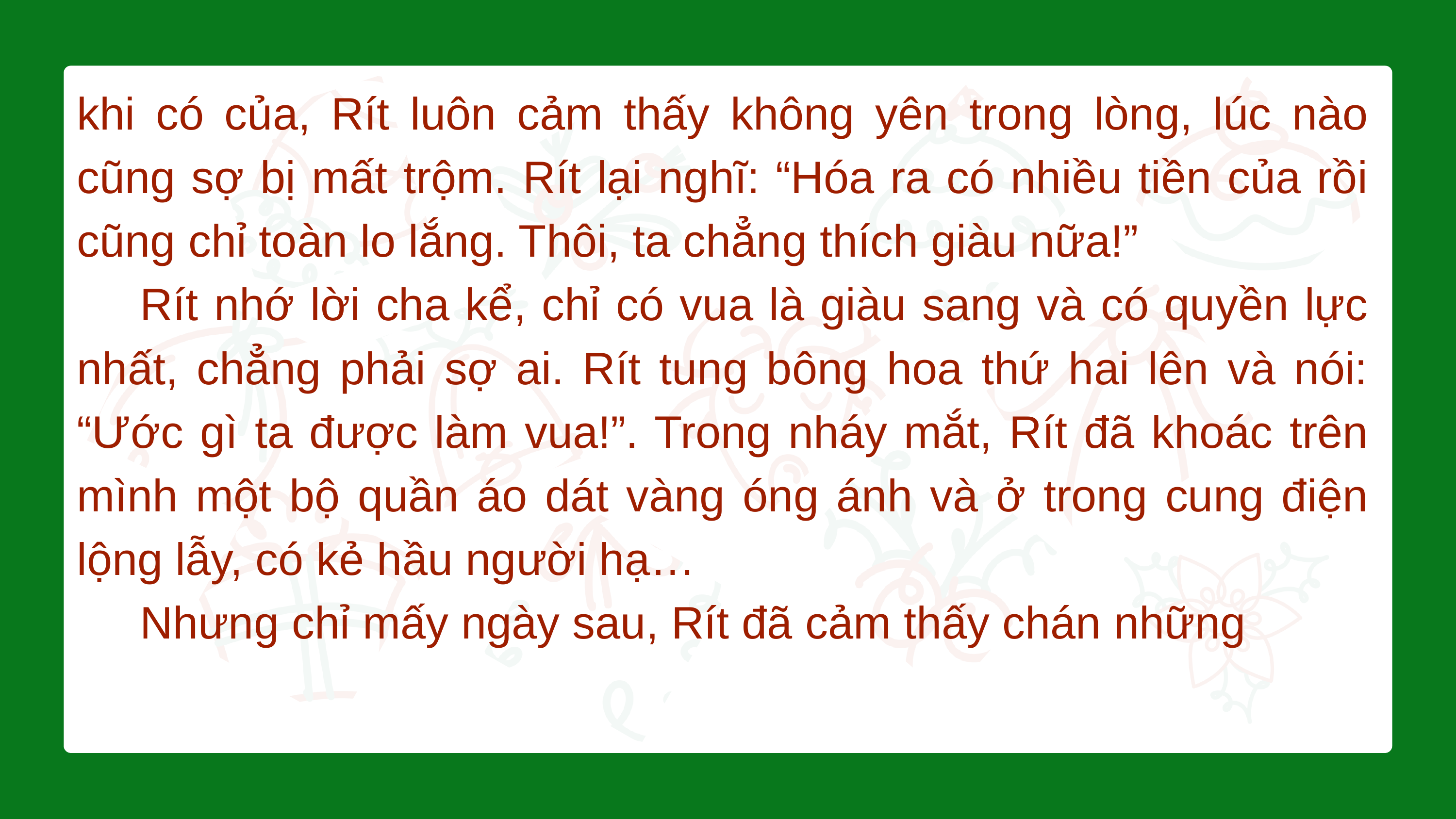

khi có của, Rít luôn cảm thấy không yên trong lòng, lúc nào cũng sợ bị mất trộm. Rít lại nghĩ: “Hóa ra có nhiều tiền của rồi cũng chỉ toàn lo lắng. Thôi, ta chẳng thích giàu nữa!”
    Rít nhớ lời cha kể, chỉ có vua là giàu sang và có quyền lực nhất, chẳng phải sợ ai. Rít tung bông hoa thứ hai lên và nói: “Ước gì ta được làm vua!”. Trong nháy mắt, Rít đã khoác trên mình một bộ quần áo dát vàng óng ánh và ở trong cung điện lộng lẫy, có kẻ hầu người hạ…
     Nhưng chỉ mấy ngày sau, Rít đã cảm thấy chán những